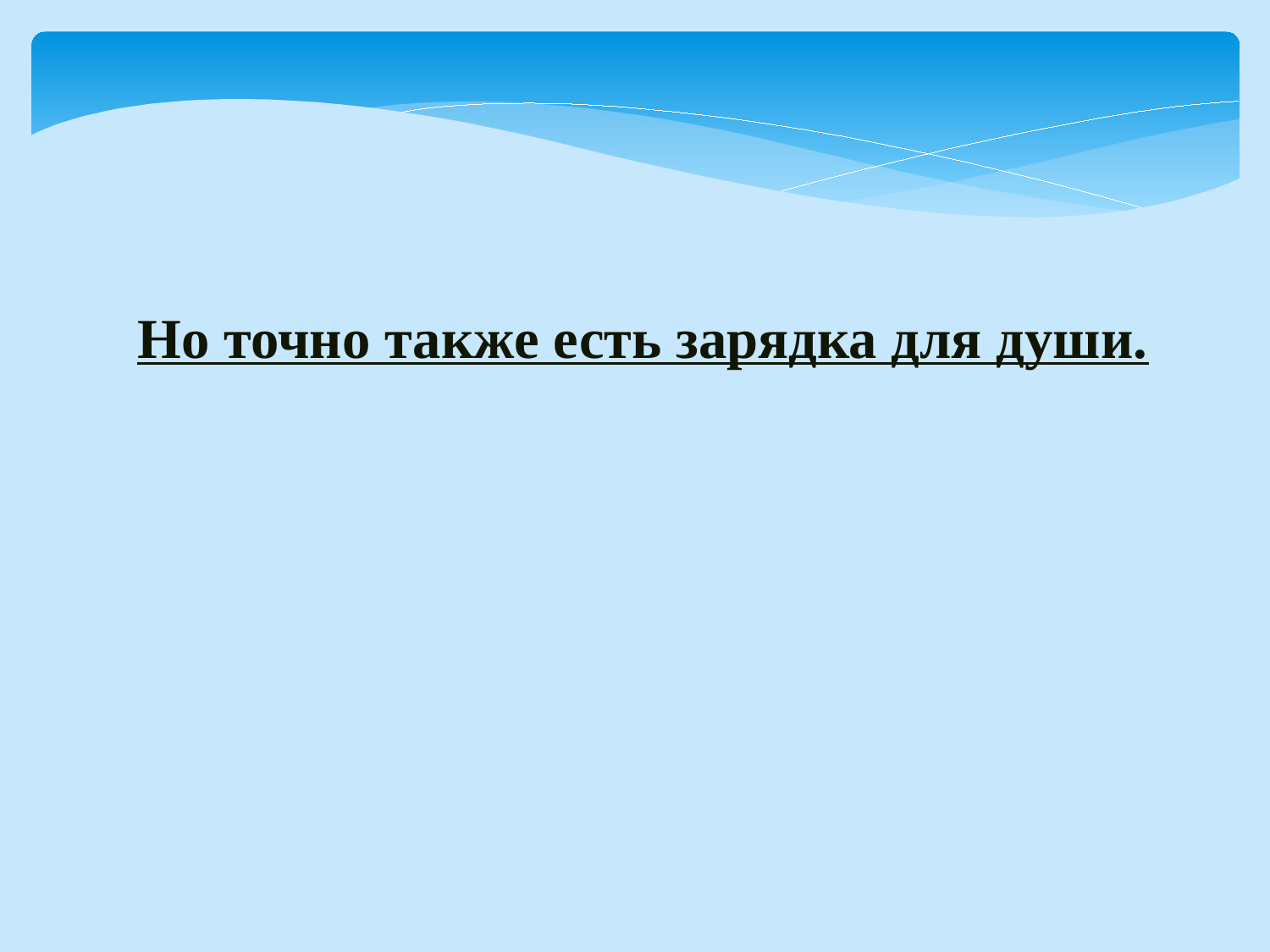

Но точно также есть зарядка для души.